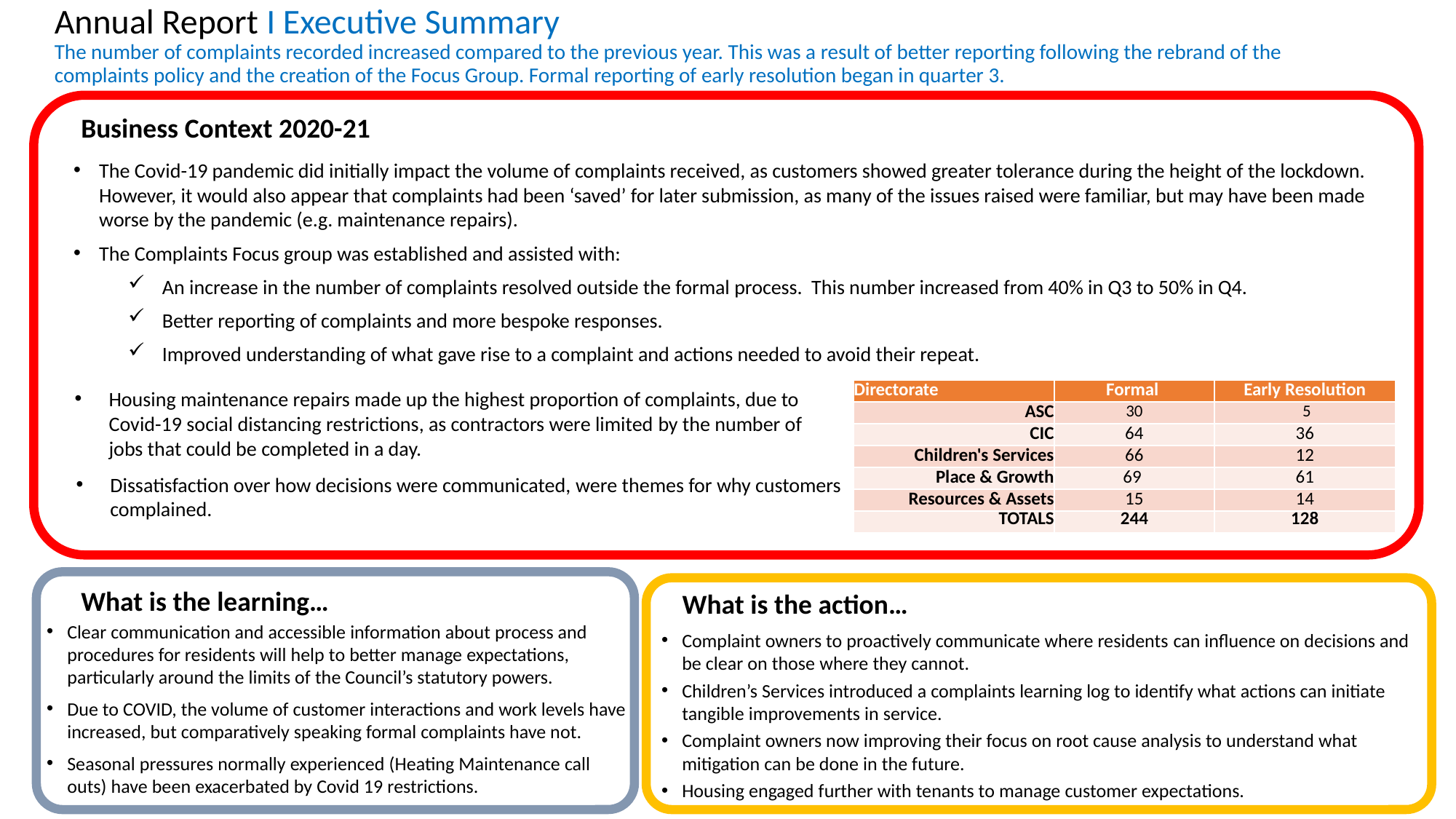

# Annual Report I Executive Summary The number of complaints recorded increased compared to the previous year. This was a result of better reporting following the rebrand of the complaints policy and the creation of the Focus Group. Formal reporting of early resolution began in quarter 3.

Business Context 2020-21

The Covid-19 pandemic did initially impact the volume of complaints received, as customers showed greater tolerance during the height of the lockdown.  However, it would also appear that complaints had been ‘saved’ for later submission, as many of the issues raised were familiar, but may have been made worse by the pandemic (e.g. maintenance repairs).
The Complaints Focus group was established and assisted with:
An increase in the number of complaints resolved outside the formal process.  This number increased from 40% in Q3 to 50% in Q4.
Better reporting of complaints and more bespoke responses.
Improved understanding of what gave rise to a complaint and actions needed to avoid their repeat.
| Directorate​ | Formal ​ | Early Resolution |
| --- | --- | --- |
| ASC​ | 30 | 5 |
| CIC​ | ​64 | 36 |
| Children's Services | 66 | 12 |
| Place & Growth​ | ​69 | 61 |
| Resources & Assets​ | 15 | ​14 |
| TOTALS | 244 | 128 |
Housing maintenance repairs made up the highest proportion of complaints, due to  Covid-19 social distancing restrictions, as contractors were limited by the number of jobs that could be completed in a day.
Dissatisfaction over how decisions were communicated, were themes for why customers complained.

What is the learning…
What is the action…
Clear communication and accessible information about process and procedures for residents will help to better manage expectations, particularly around the limits of the Council’s statutory powers.
Due to COVID, the volume of customer interactions and work levels have increased, but comparatively speaking formal complaints have not.
Seasonal pressures normally experienced (Heating Maintenance call outs) have been exacerbated by Covid 19 restrictions.
Complaint owners to proactively communicate where residents can influence on decisions and be clear on those where they cannot.
Children’s Services introduced a complaints learning log to identify what actions can initiate tangible improvements in service.
Complaint owners now improving their focus on root cause analysis to understand what mitigation can be done in the future.
Housing engaged further with tenants to manage customer expectations.